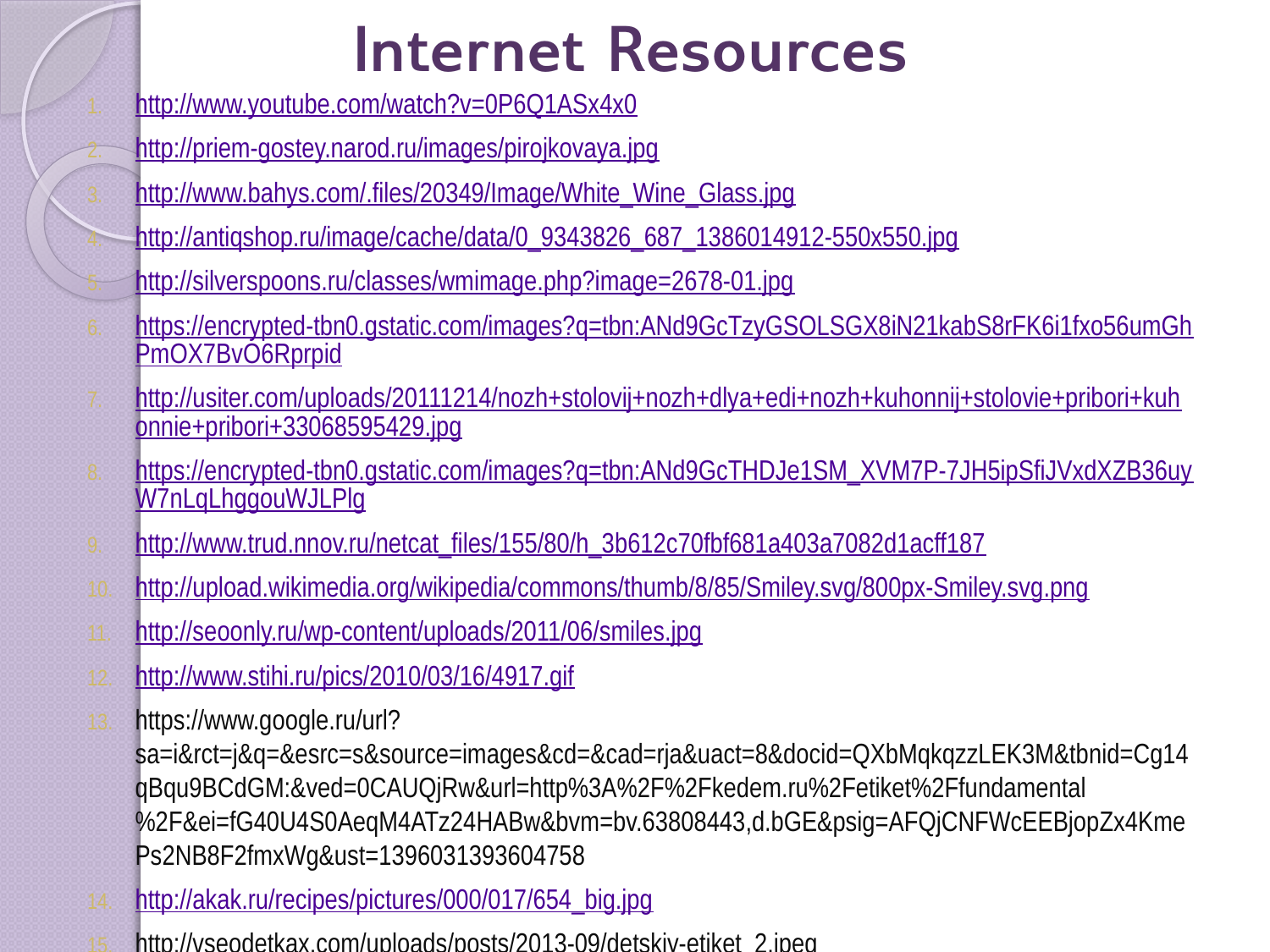

# Internet Resources
http://www.youtube.com/watch?v=0P6Q1ASx4x0
http://priem-gostey.narod.ru/images/pirojkovaya.jpg
http://www.bahys.com/.files/20349/Image/White_Wine_Glass.jpg
http://antiqshop.ru/image/cache/data/0_9343826_687_1386014912-550x550.jpg
http://silverspoons.ru/classes/wmimage.php?image=2678-01.jpg
https://encrypted-tbn0.gstatic.com/images?q=tbn:ANd9GcTzyGSOLSGX8iN21kabS8rFK6i1fxo56umGhPmOX7BvO6Rprpid
http://usiter.com/uploads/20111214/nozh+stolovij+nozh+dlya+edi+nozh+kuhonnij+stolovie+pribori+kuhonnie+pribori+33068595429.jpg
https://encrypted-tbn0.gstatic.com/images?q=tbn:ANd9GcTHDJe1SM_XVM7P-7JH5ipSfiJVxdXZB36uyW7nLqLhggouWJLPlg
http://www.trud.nnov.ru/netcat_files/155/80/h_3b612c70fbf681a403a7082d1acff187
http://upload.wikimedia.org/wikipedia/commons/thumb/8/85/Smiley.svg/800px-Smiley.svg.png
http://seoonly.ru/wp-content/uploads/2011/06/smiles.jpg
http://www.stihi.ru/pics/2010/03/16/4917.gif
https://www.google.ru/url?sa=i&rct=j&q=&esrc=s&source=images&cd=&cad=rja&uact=8&docid=QXbMqkqzzLEK3M&tbnid=Cg14qBqu9BCdGM:&ved=0CAUQjRw&url=http%3A%2F%2Fkedem.ru%2Fetiket%2Ffundamental%2F&ei=fG40U4S0AeqM4ATz24HABw&bvm=bv.63808443,d.bGE&psig=AFQjCNFWcEEBjopZx4KmePs2NB8F2fmxWg&ust=1396031393604758
http://akak.ru/recipes/pictures/000/017/654_big.jpg
http://vseodetkax.com/uploads/posts/2013-09/detskiy-etiket_2.jpeg